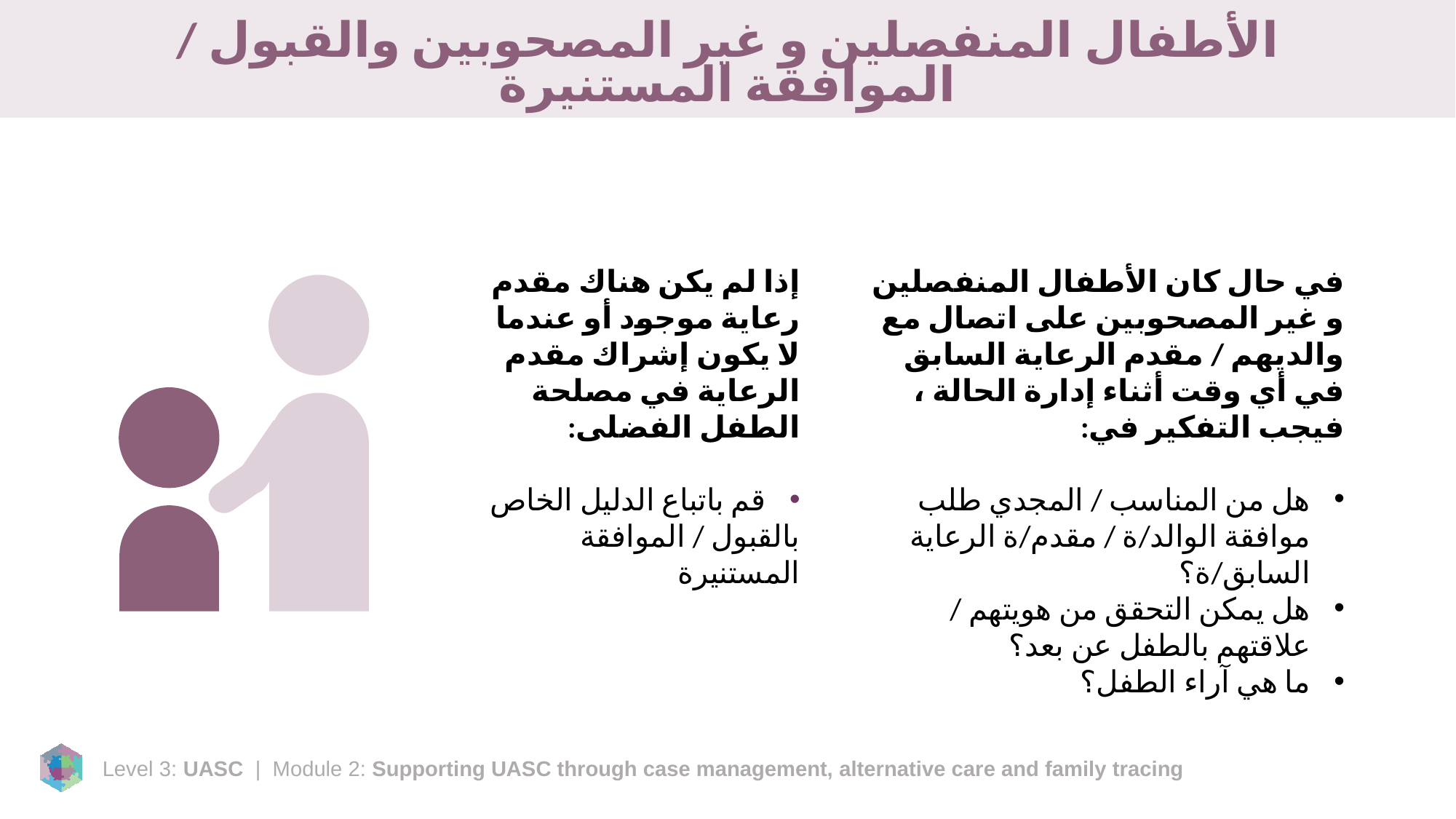

# الأطفال المنفصلين و غير المصحوبين والقبول / الموافقة المستنيرة
إذا لم يكن هناك مقدم رعاية موجود أو عندما لا يكون إشراك مقدم الرعاية في مصلحة الطفل الفضلى:

قم باتباع الدليل الخاص
بالقبول / الموافقة المستنيرة
في حال كان الأطفال المنفصلين و غير المصحوبين على اتصال مع والديهم / مقدم الرعاية السابق في أي وقت أثناء إدارة الحالة ، فيجب التفكير في:

هل من المناسب / المجدي طلب موافقة الوالد/ة / مقدم/ة الرعاية السابق/ة؟
هل يمكن التحقق من هويتهم / علاقتهم بالطفل عن بعد؟
ما هي آراء الطفل؟